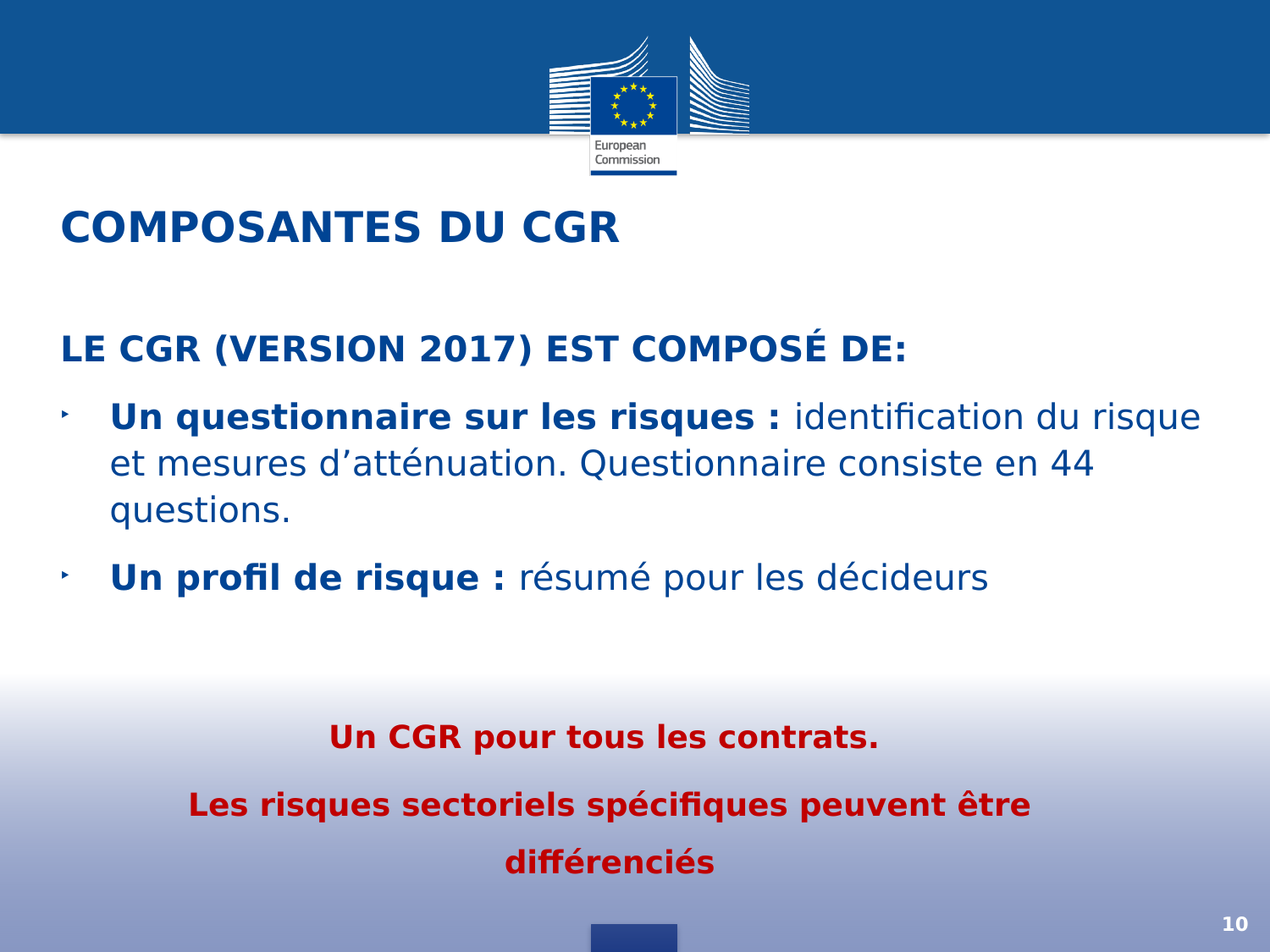

# Composantes du CGR
Le CGR (version 2017) est composé de:
Un questionnaire sur les risques : identification du risque et mesures d’atténuation. Questionnaire consiste en 44 questions.
Un profil de risque : résumé pour les décideurs

Un CGR pour tous les contrats.
Les risques sectoriels spécifiques peuvent être différenciés
10